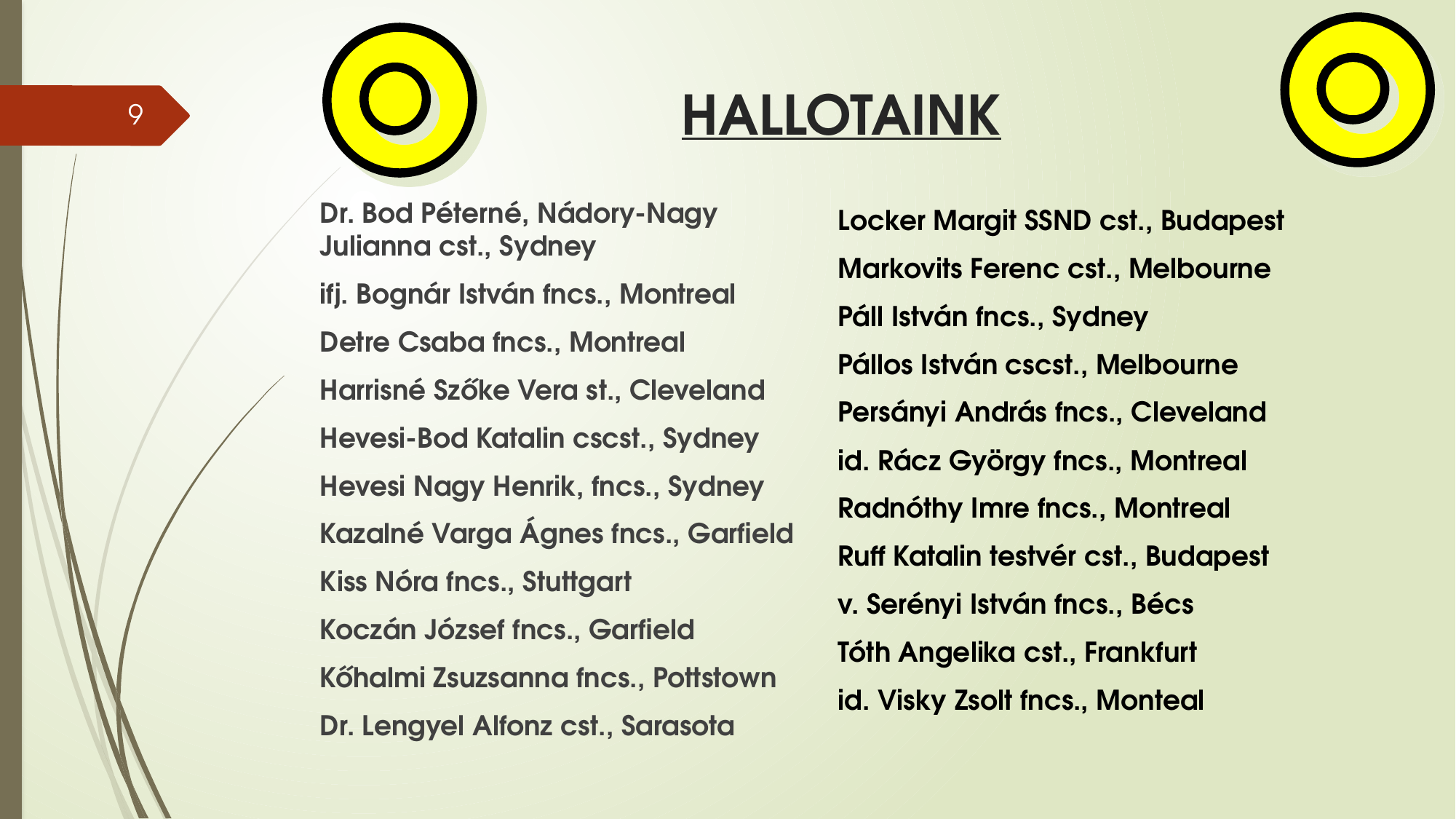

# HALLOTAINK
9
Dr. Bod Péterné, Nádory-Nagy Julianna cst., Sydney
ifj. Bognár István fncs., Montreal
Detre Csaba fncs., Montreal
Harrisné Szőke Vera st., Cleveland
Hevesi-Bod Katalin cscst., Sydney
Hevesi Nagy Henrik, fncs., Sydney
Kazalné Varga Ágnes fncs., Garfield
Kiss Nóra fncs., Stuttgart
Koczán József fncs., Garfield
Kőhalmi Zsuzsanna fncs., Pottstown
Dr. Lengyel Alfonz cst., Sarasota

Locker Margit SSND cst., Budapest
Markovits Ferenc cst., Melbourne
Páll István fncs., Sydney
Pállos István cscst., Melbourne
Persányi András fncs., Cleveland
id. Rácz György fncs., Montreal
Radnóthy Imre fncs., Montreal
Ruff Katalin testvér cst., Budapest
v. Serényi István fncs., Bécs
Tóth Angelika cst., Frankfurt
id. Visky Zsolt fncs., Monteal